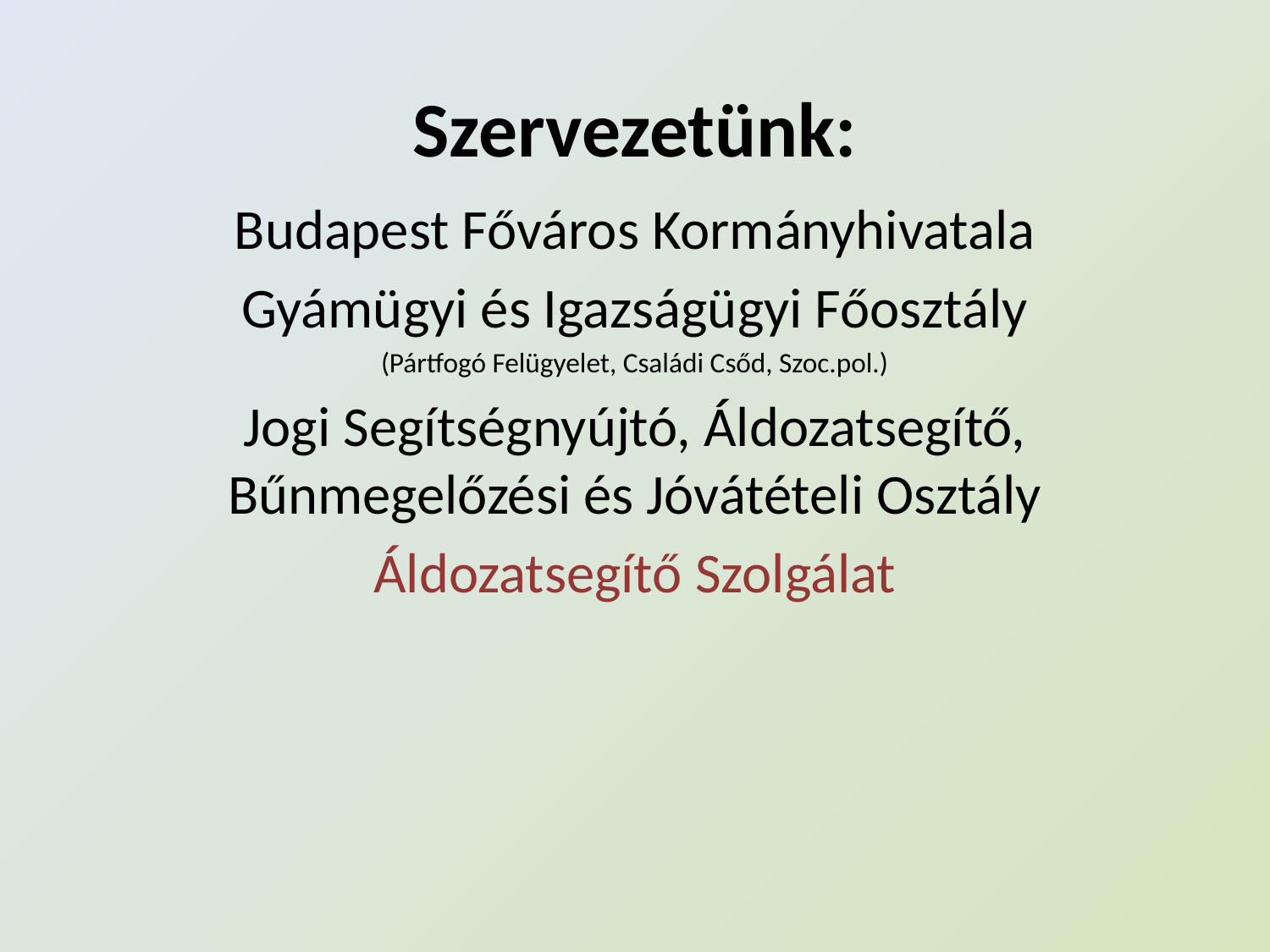

# Szervezetünk:
Budapest Főváros Kormányhivatala
Gyámügyi és Igazságügyi Főosztály
(Pártfogó Felügyelet, Családi Csőd, Szoc.pol.)
Jogi Segítségnyújtó, Áldozatsegítő, Bűnmegelőzési és Jóvátételi Osztály
Áldozatsegítő Szolgálat